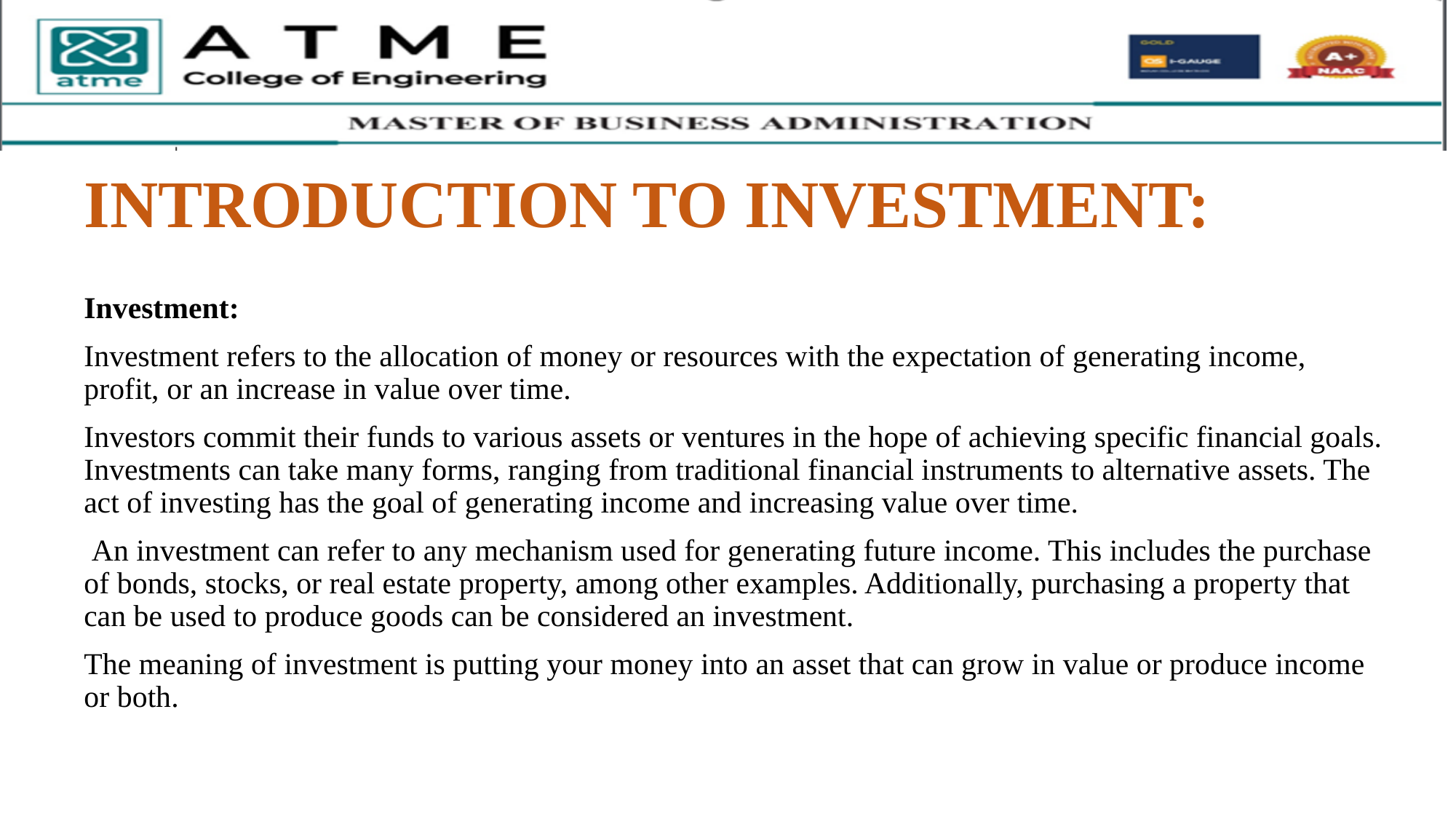

# INTRODUCTION TO INVESTMENT:
Investment:
Investment refers to the allocation of money or resources with the expectation of generating income, profit, or an increase in value over time.
Investors commit their funds to various assets or ventures in the hope of achieving specific financial goals. Investments can take many forms, ranging from traditional financial instruments to alternative assets. The act of investing has the goal of generating income and increasing value over time.
 An investment can refer to any mechanism used for generating future income. This includes the purchase of bonds, stocks, or real estate property, among other examples. Additionally, purchasing a property that can be used to produce goods can be considered an investment.
The meaning of investment is putting your money into an asset that can grow in value or produce income or both.